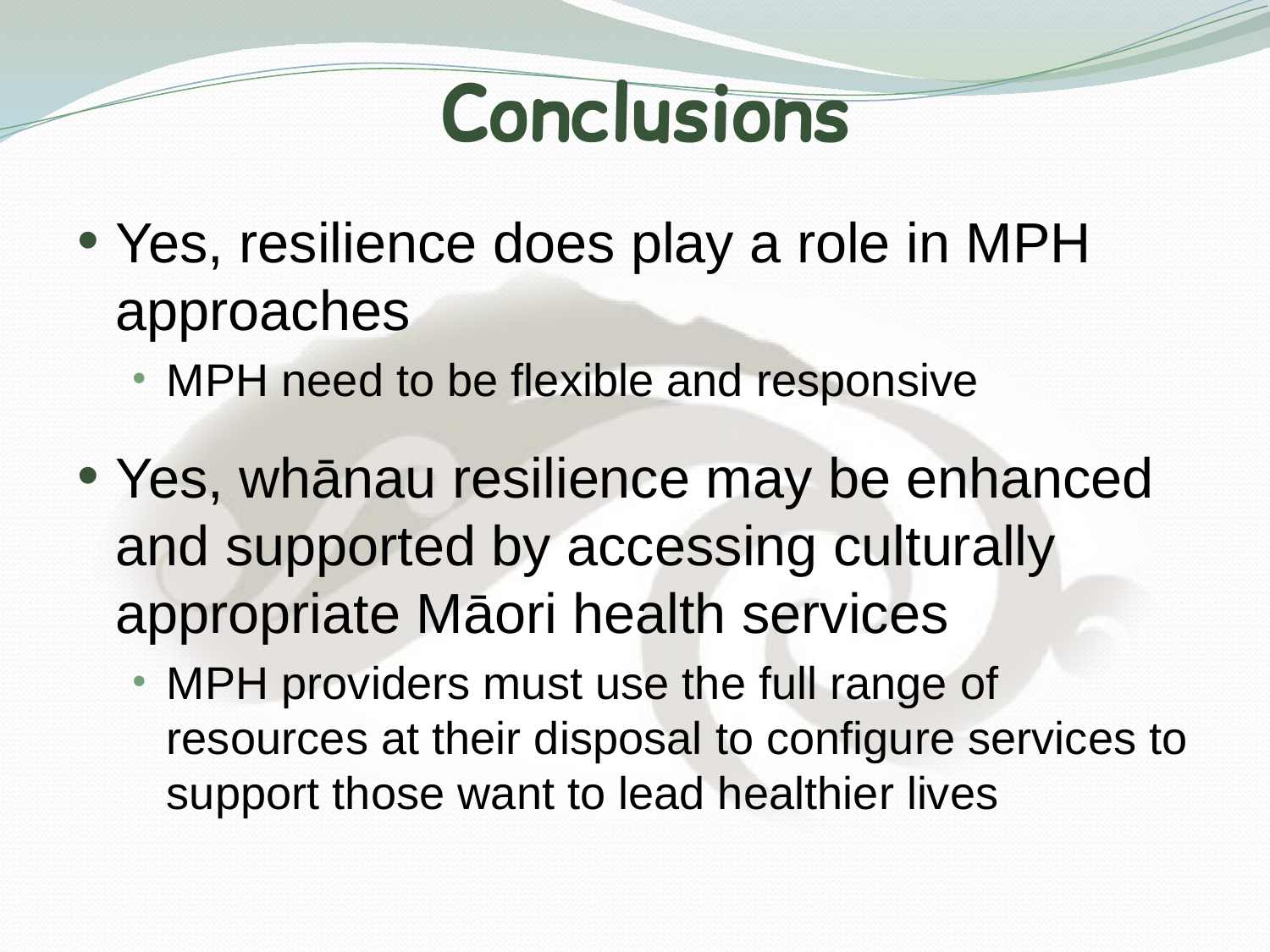

# Conclusions
Yes, resilience does play a role in MPH approaches
MPH need to be flexible and responsive

Yes, whānau resilience may be enhanced and supported by accessing culturally appropriate Māori health services
MPH providers must use the full range of resources at their disposal to configure services to support those want to lead healthier lives